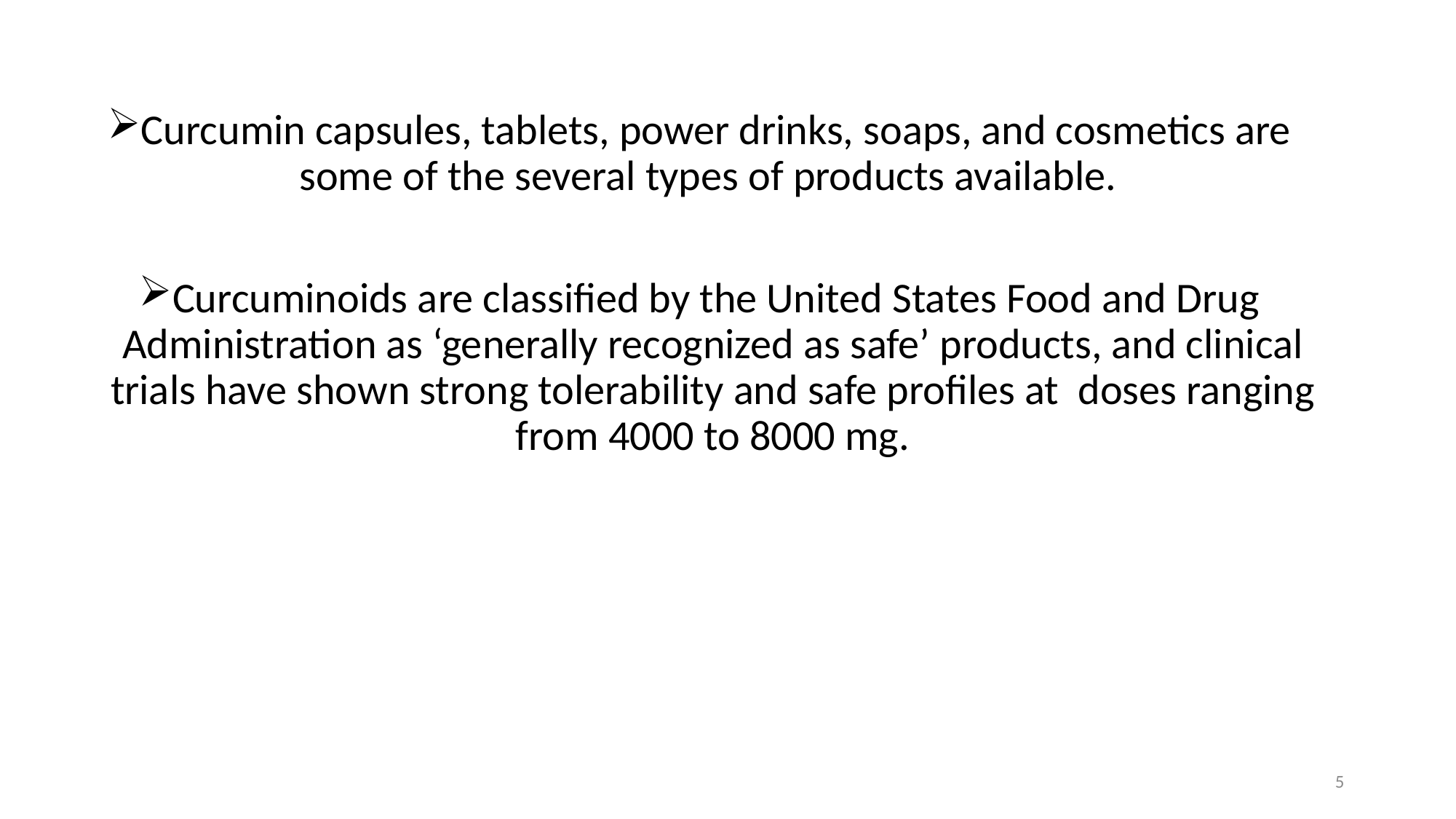

Curcumin capsules, tablets, power drinks, soaps, and cosmetics are some of the several types of products available.

Curcuminoids are classified by the United States Food and Drug Administration as ‘generally recognized as safe’ products, and clinical trials have shown strong tolerability and safe profiles at  doses ranging from 4000 to 8000 mg.
5